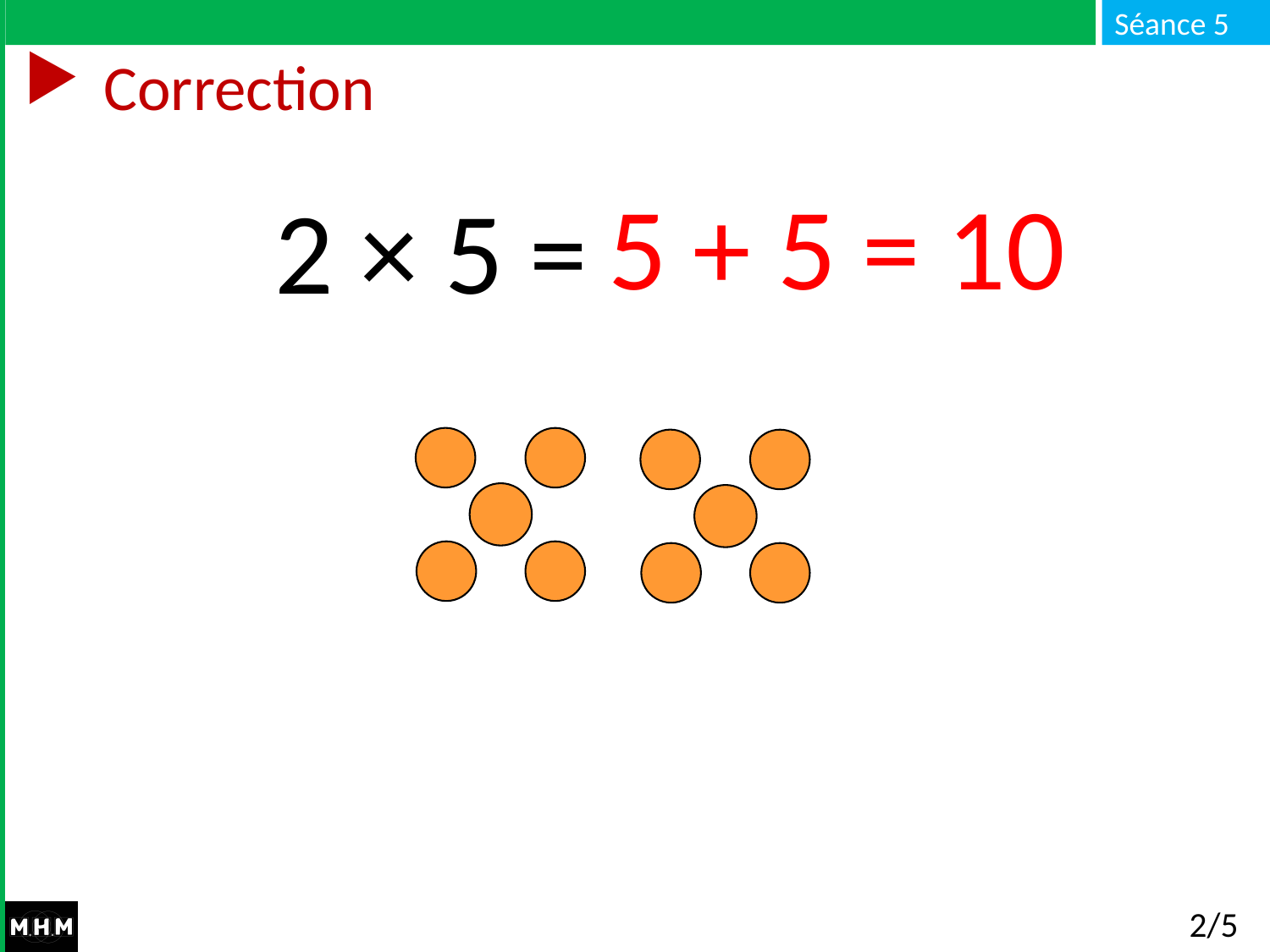

# Correction
2 × 5 =
5 + 5 = 10

2/5